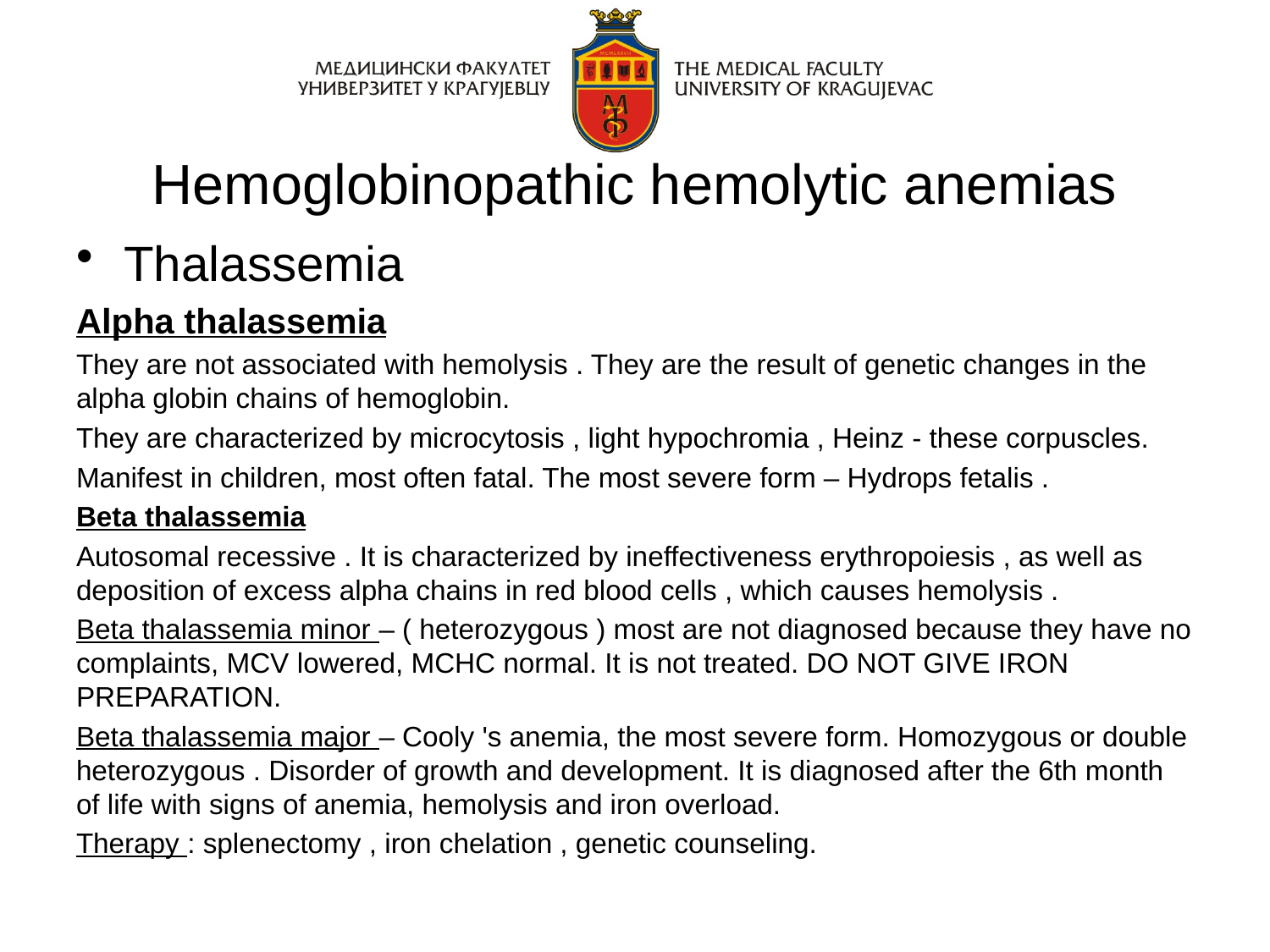

# Hemoglobinopathic hemolytic anemias
Thalassemia
Alpha thalassemia
They are not associated with hemolysis . They are the result of genetic changes in the alpha globin chains of hemoglobin.
They are characterized by microcytosis , light hypochromia , Heinz - these corpuscles.
Manifest in children, most often fatal. The most severe form – Hydrops fetalis .
Beta thalassemia
Autosomal recessive . It is characterized by ineffectiveness erythropoiesis , as well as deposition of excess alpha chains in red blood cells , which causes hemolysis .
Beta thalassemia minor – ( heterozygous ) most are not diagnosed because they have no complaints, MCV lowered, MCHC normal. It is not treated. DO NOT GIVE IRON PREPARATION.
Beta thalassemia major – Cooly 's anemia, the most severe form. Homozygous or double heterozygous . Disorder of growth and development. It is diagnosed after the 6th month of life with signs of anemia, hemolysis and iron overload.
Therapy : splenectomy , iron chelation , genetic counseling.